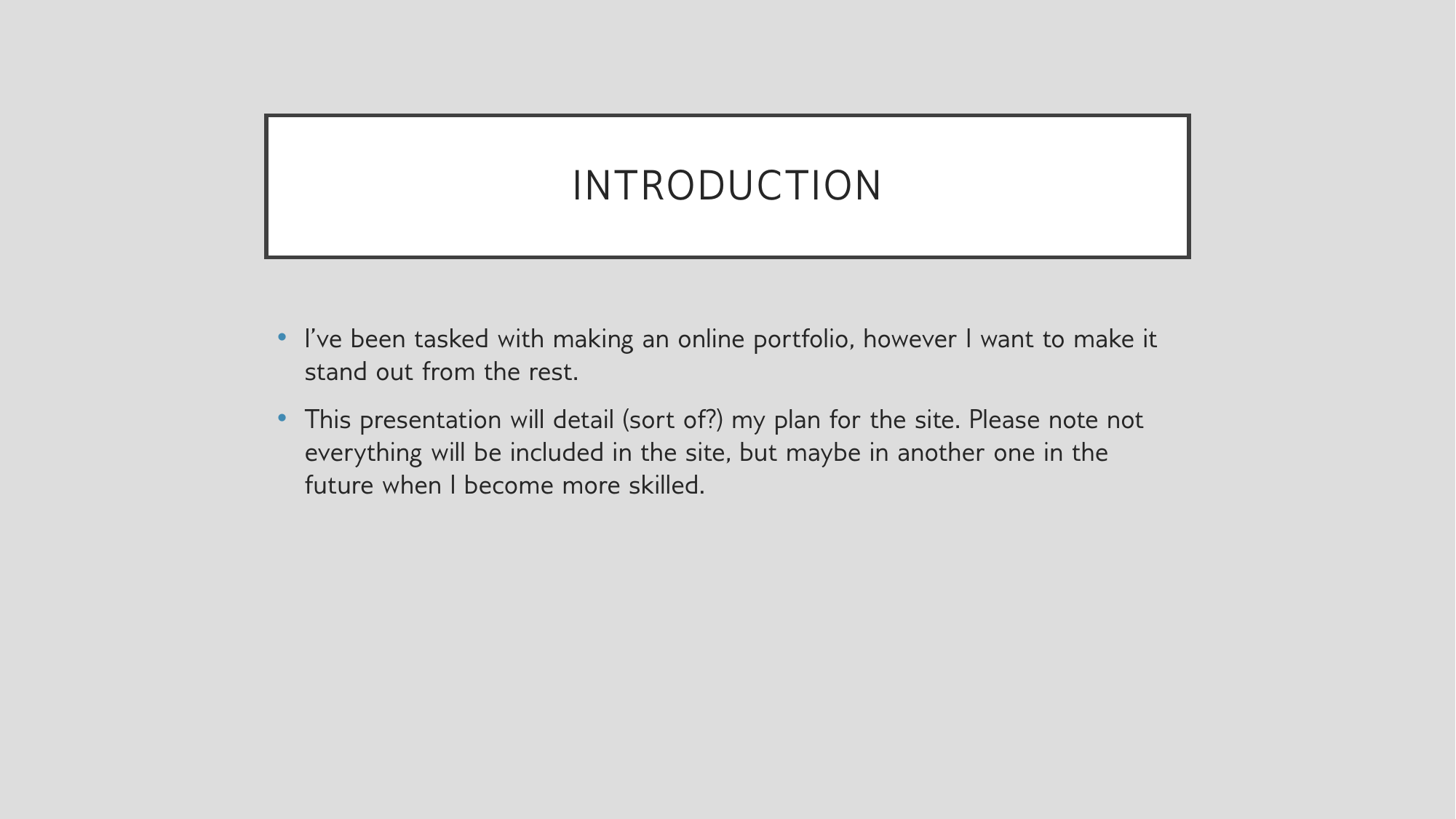

# INTRODUCTION
I’ve been tasked with making an online portfolio, however I want to make it stand out from the rest.
This presentation will detail (sort of?) my plan for the site. Please note not everything will be included in the site, but maybe in another one in the future when I become more skilled.